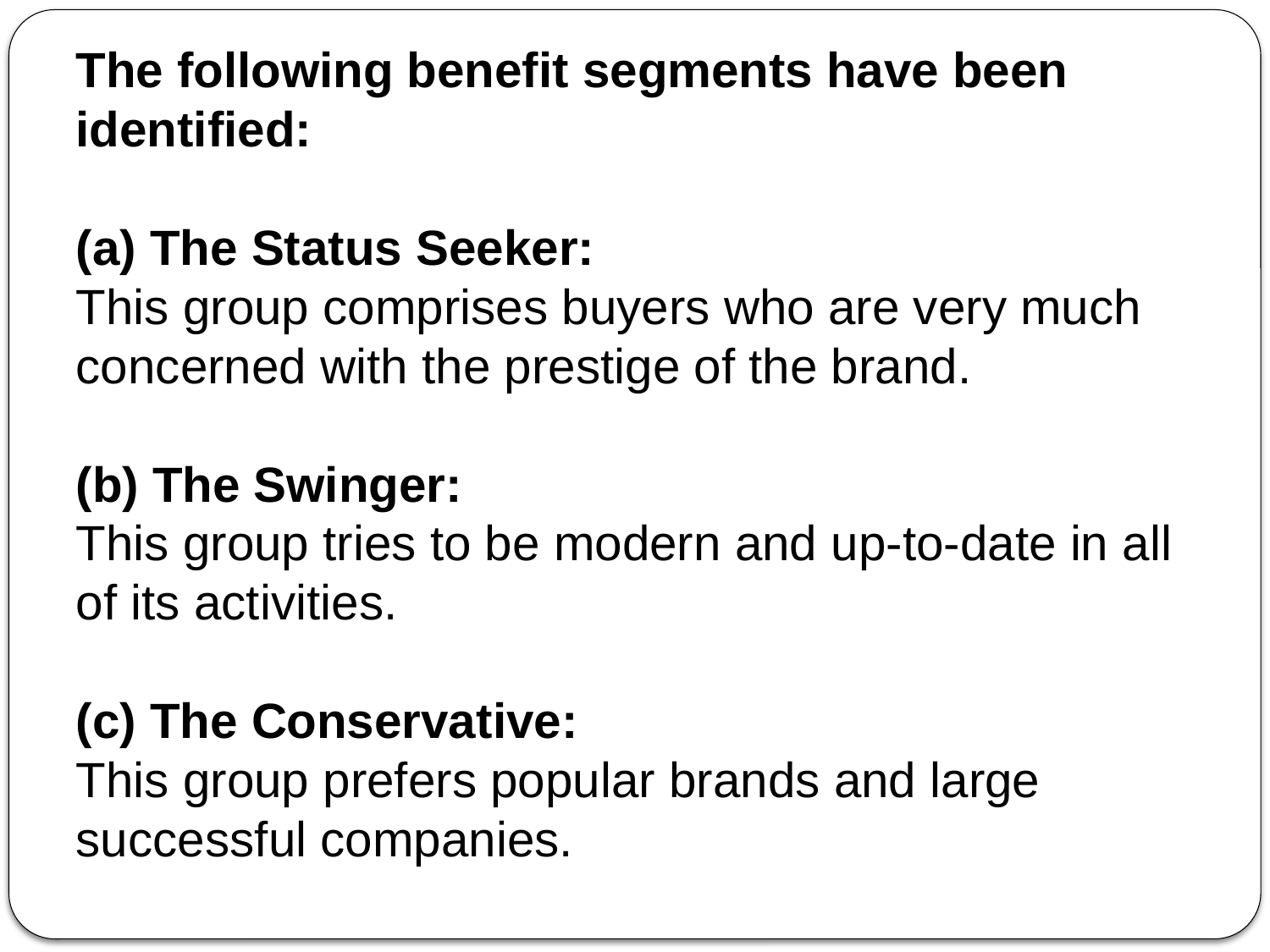

The following benefit segments have been identified:

(а) The Status Seeker:
This group comprises buyers who are very much concerned with the prestige of the brand.

(b) The Swinger:
This group tries to be modern and up-to-date in all of its activities.

(c) The Conservative:
This group prefers popular brands and large successful companies.